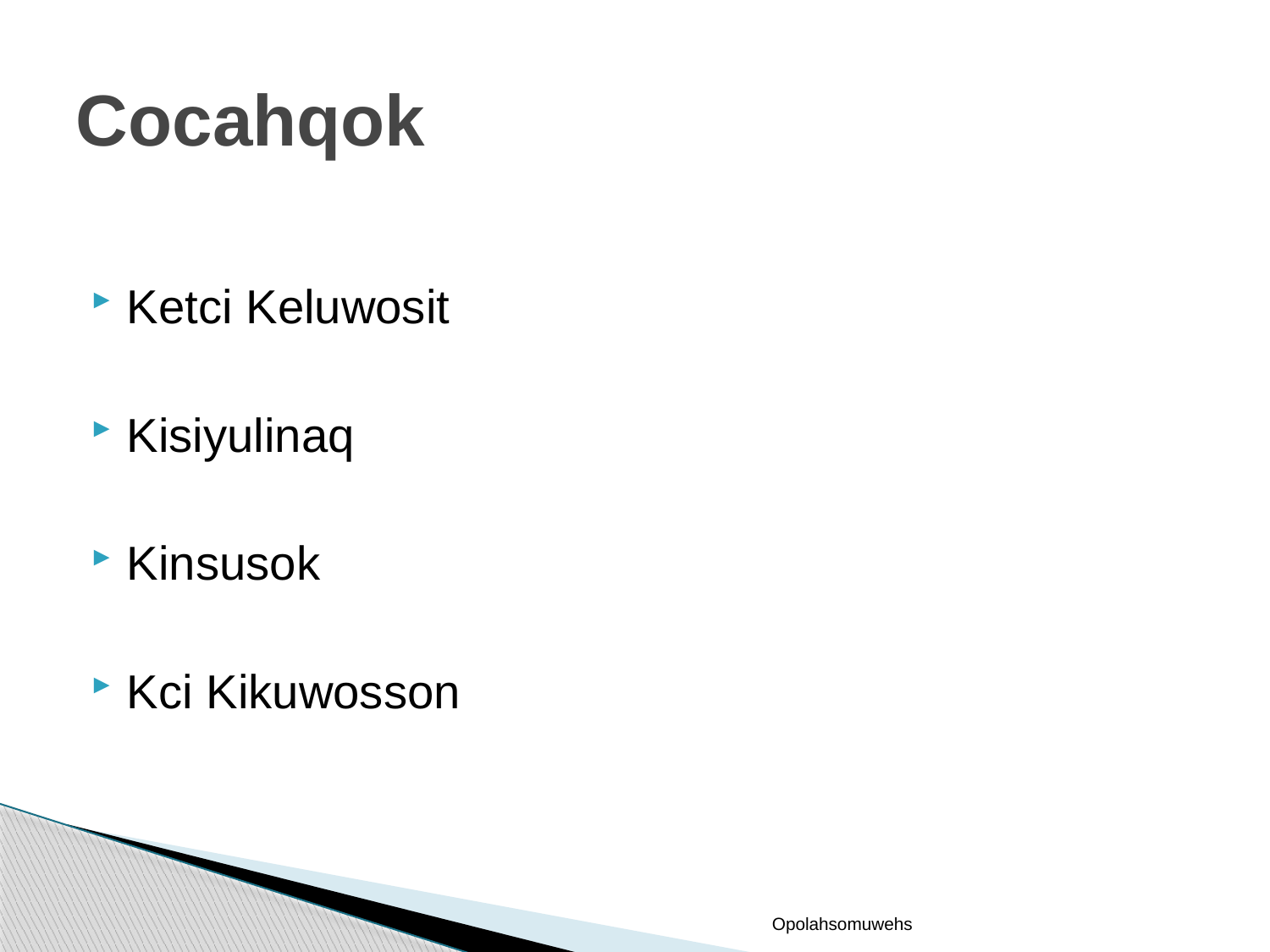

# Cocahqok

Ketci Keluwosit

Kisiyulinaq

Kinsusok

Kci Kikuwosson
Opolahsomuwehs